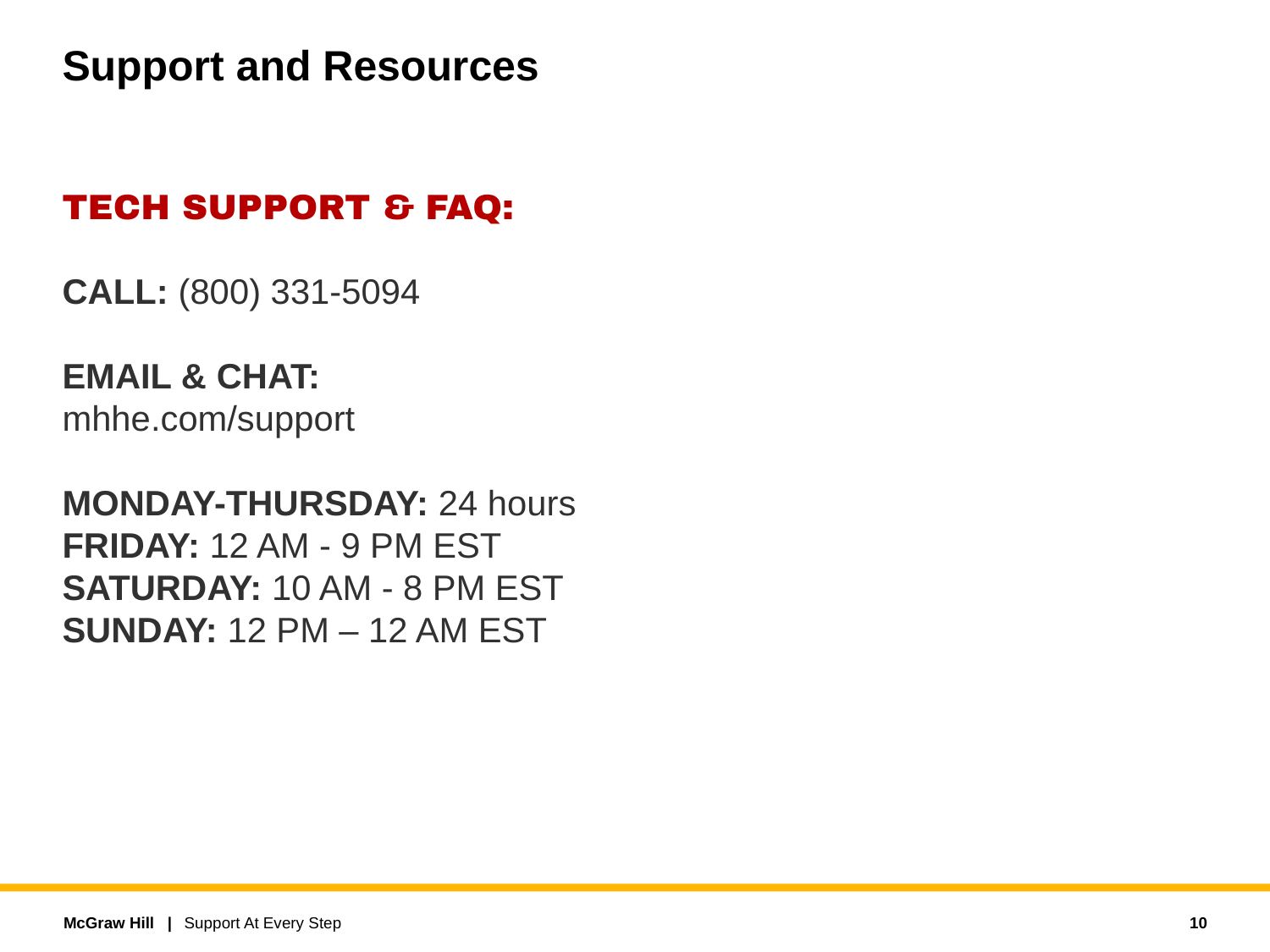

# Support and Resources
TECH SUPPORT & FAQ:

CALL: (800) 331-5094

EMAIL & CHAT: mhhe.com/support

MONDAY-THURSDAY: 24 hours
FRIDAY: 12 AM - 9 PM EST
SATURDAY: 10 AM - 8 PM EST
SUNDAY: 12 PM – 12 AM EST
10
Support At Every Step